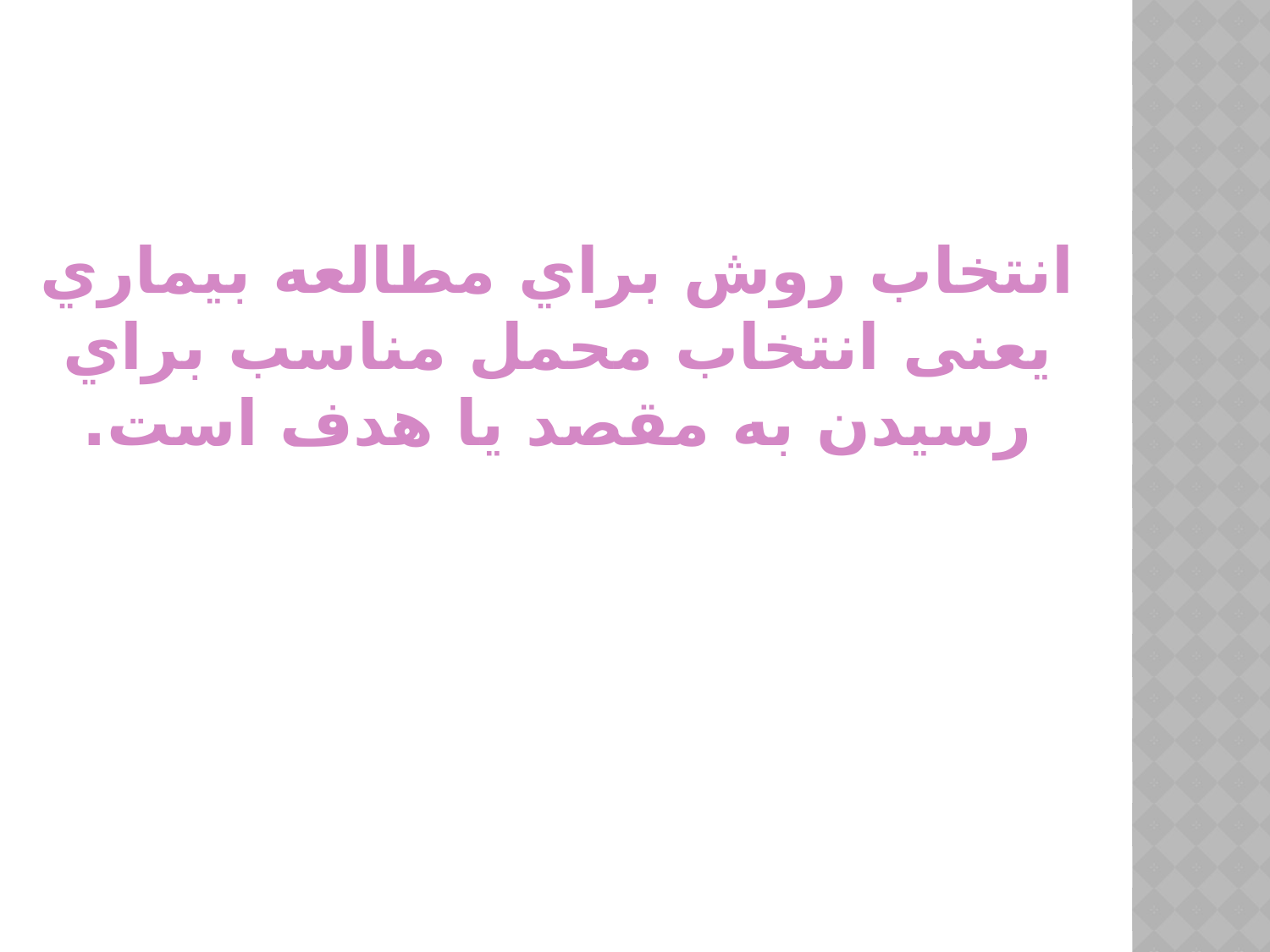

انتخاب روش براي مطالعه بيماري یعنی انتخاب محمل مناسب براي رسيدن به مقصد يا هدف است.